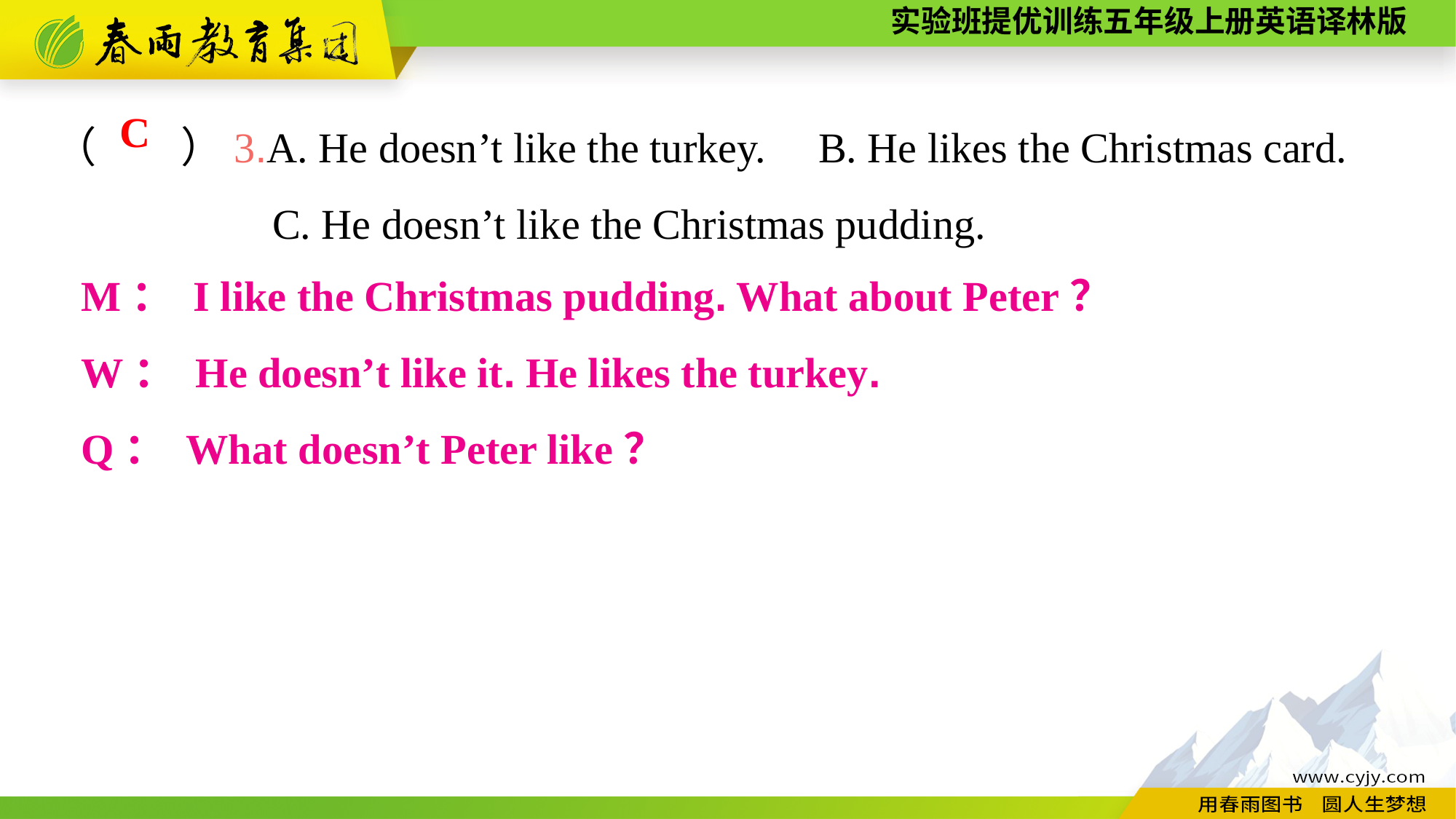

（　　）3.A. He doesn’t like the turkey.	B. He likes the Christmas card.
		C. He doesn’t like the Christmas pudding.
C
M： I like the Christmas pudding. What about Peter？
W： He doesn’t like it. He likes the turkey.
Q： What doesn’t Peter like？